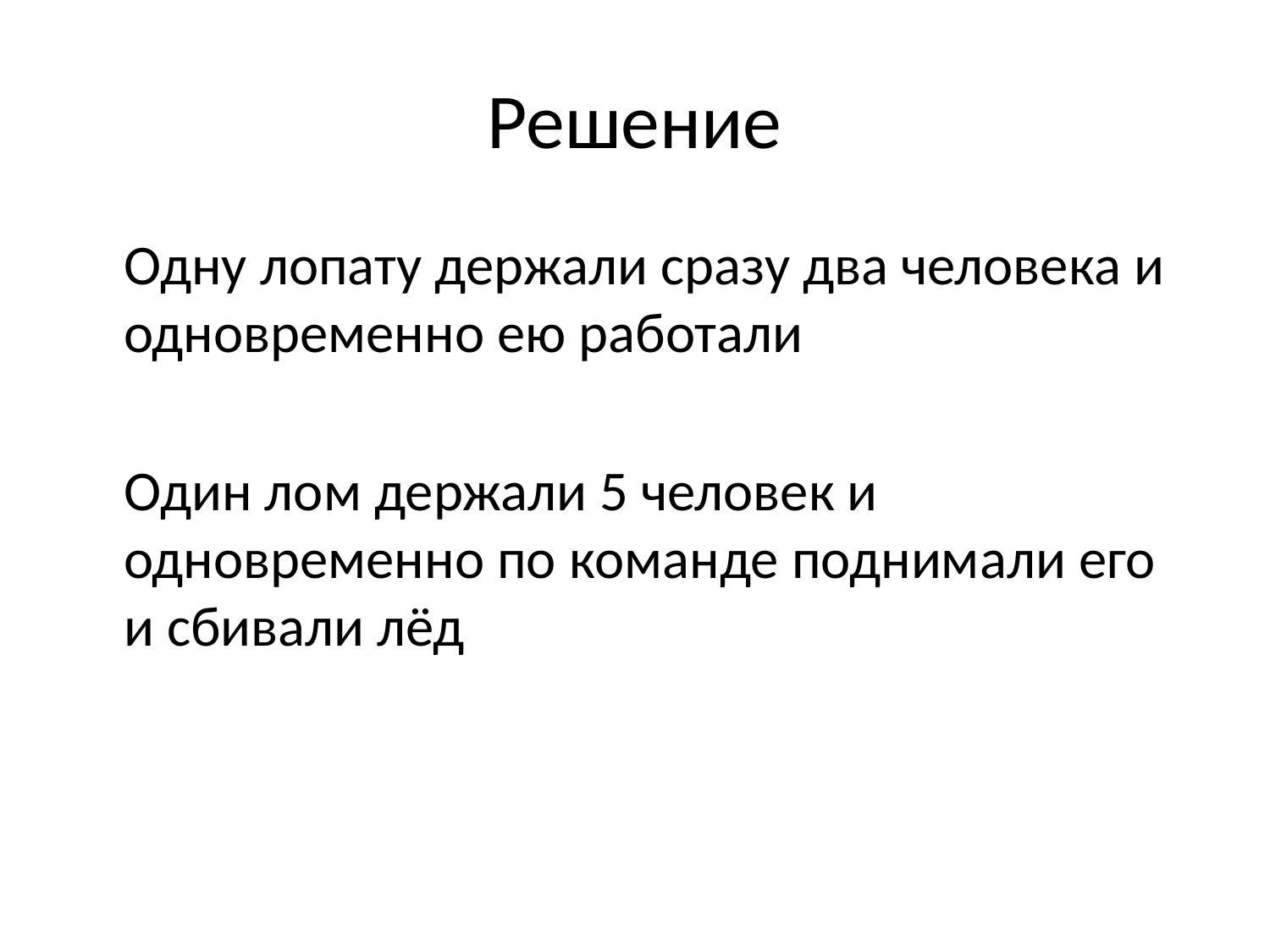

# Решение
	Одну лопату держали сразу два человека и одновременно ею работали

	Один лом держали 5 человек и одновременно по команде поднимали его и сбивали лёд